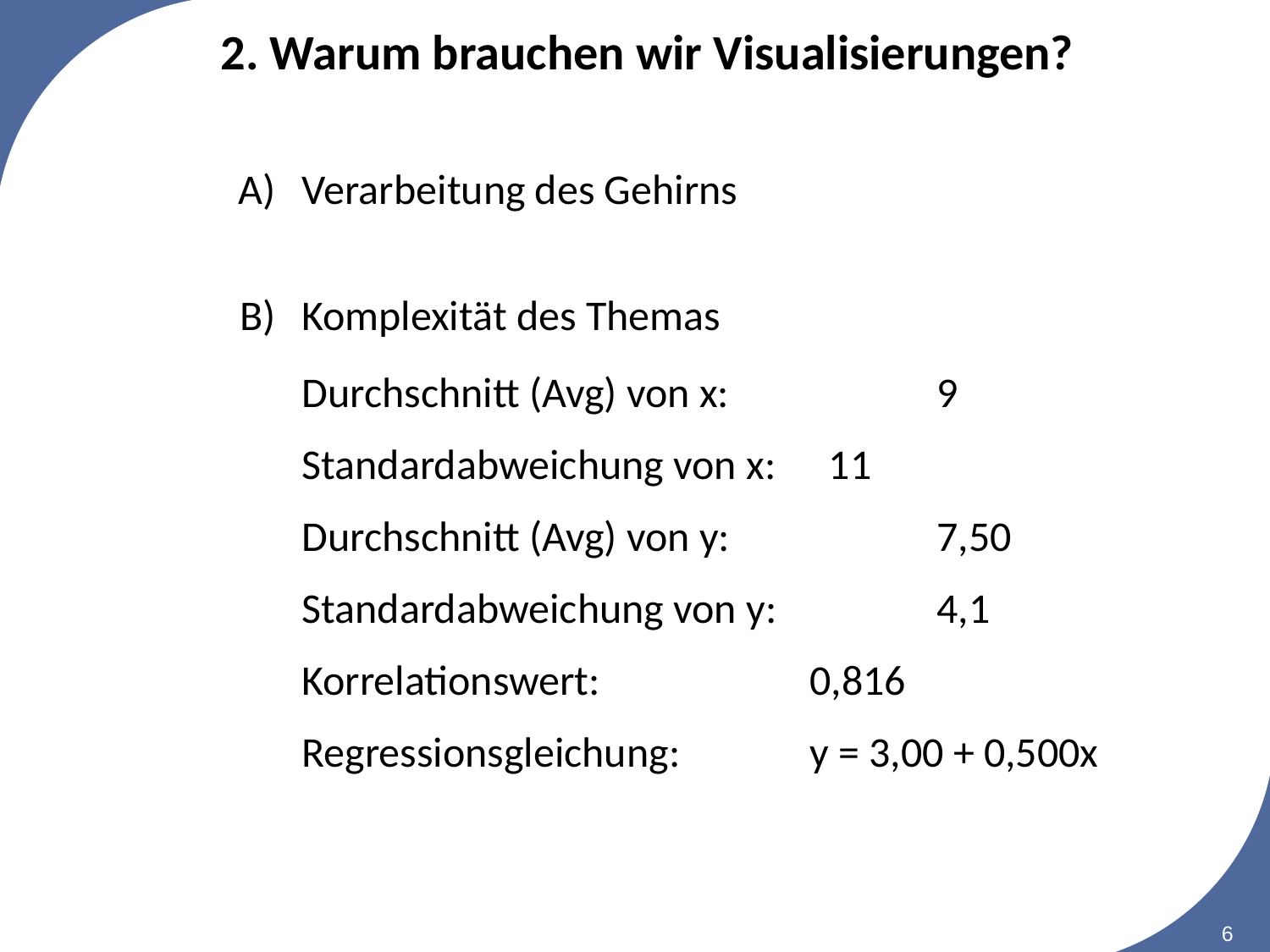

# 2. Warum brauchen wir Visualisierungen?
Verarbeitung des Gehirns
B)	Komplexität des Themas
Durchschnitt (Avg) von x:		9
Standardabweichung von x:	  11
Durchschnitt (Avg) von y:		7,50
Standardabweichung von y:		4,1
Korrelationswert:		0,816
Regressionsgleichung:		y = 3,00 + 0,500x